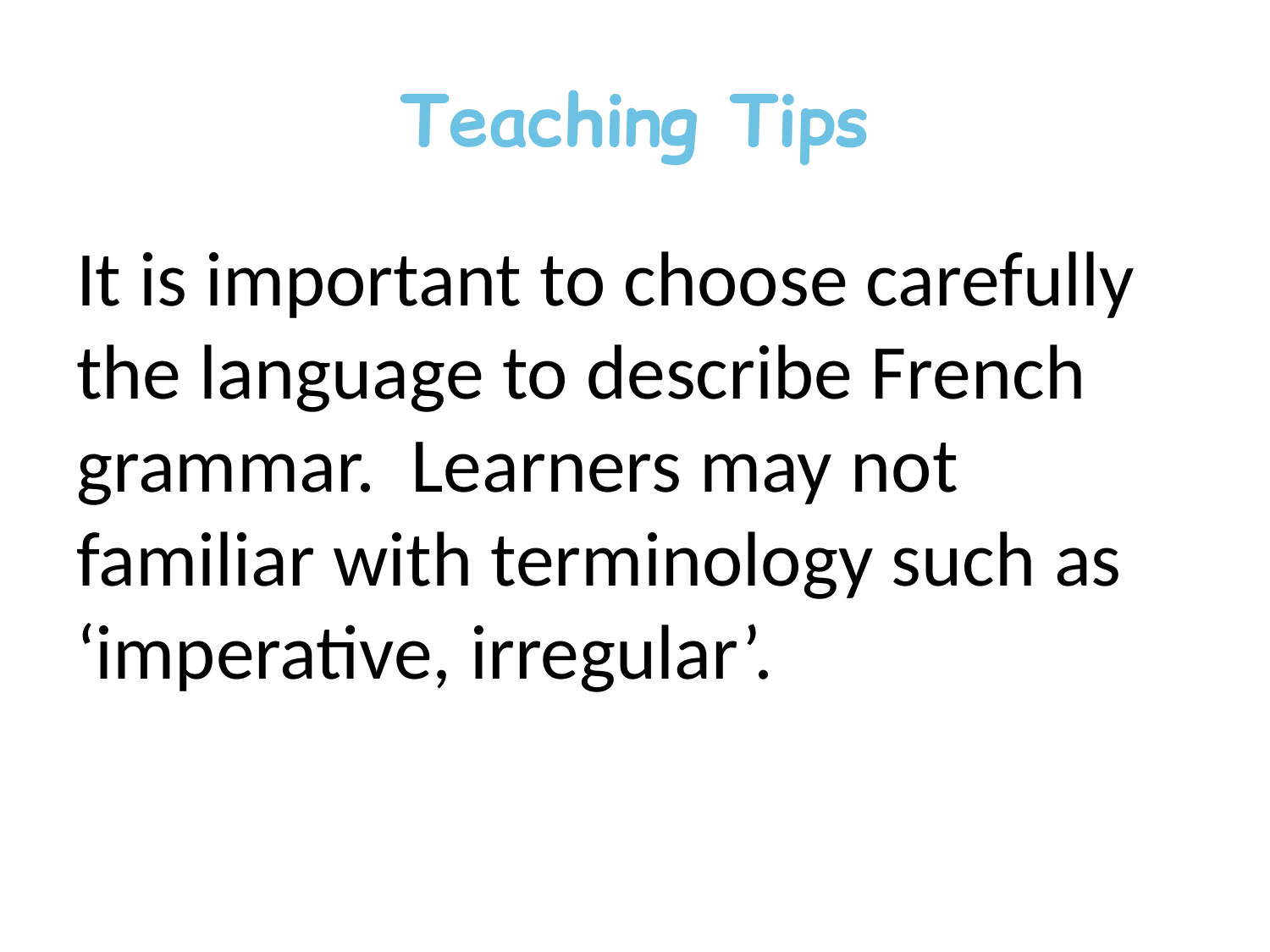

# Teaching Tips
It is important to choose carefully the language to describe French grammar.  Learners may not familiar with terminology such as ‘imperative, irregular’.